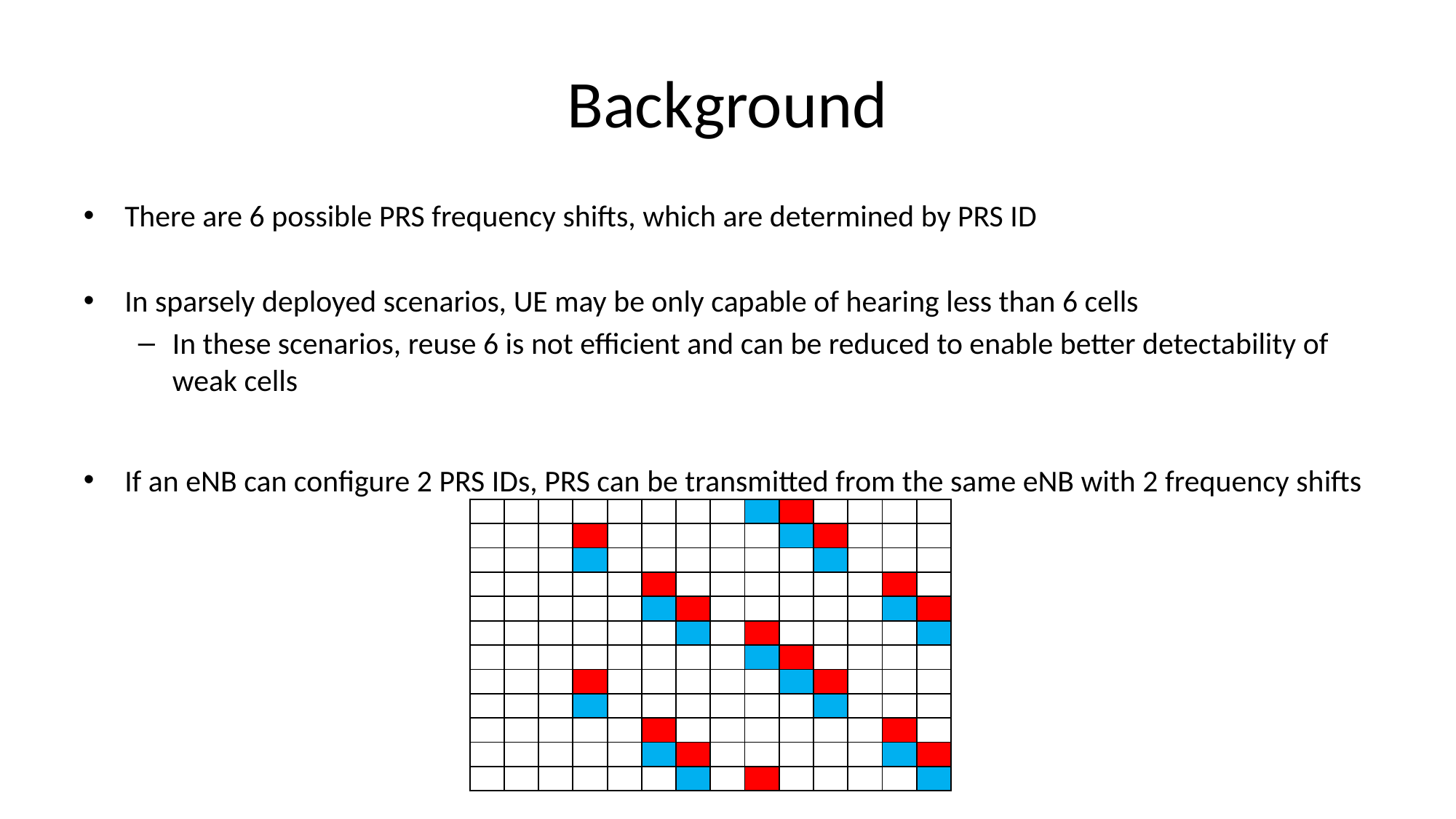

# Background
There are 6 possible PRS frequency shifts, which are determined by PRS ID

In sparsely deployed scenarios, UE may be only capable of hearing less than 6 cells
In these scenarios, reuse 6 is not efficient and can be reduced to enable better detectability of weak cells

If an eNB can configure 2 PRS IDs, PRS can be transmitted from the same eNB with 2 frequency shifts

|  |  |  |  |  |  |  |  |  |  |  |  |  |  |
| --- | --- | --- | --- | --- | --- | --- | --- | --- | --- | --- | --- | --- | --- |
|  |  |  |  |  |  |  |  |  |  |  |  |  |  |
|  |  |  |  |  |  |  |  |  |  |  |  |  |  |
|  |  |  |  |  |  |  |  |  |  |  |  |  |  |
|  |  |  |  |  |  |  |  |  |  |  |  |  |  |
|  |  |  |  |  |  |  |  |  |  |  |  |  |  |
|  |  |  |  |  |  |  |  |  |  |  |  |  |  |
|  |  |  |  |  |  |  |  |  |  |  |  |  |  |
|  |  |  |  |  |  |  |  |  |  |  |  |  |  |
|  |  |  |  |  |  |  |  |  |  |  |  |  |  |
|  |  |  |  |  |  |  |  |  |  |  |  |  |  |
|  |  |  |  |  |  |  |  |  |  |  |  |  |  |